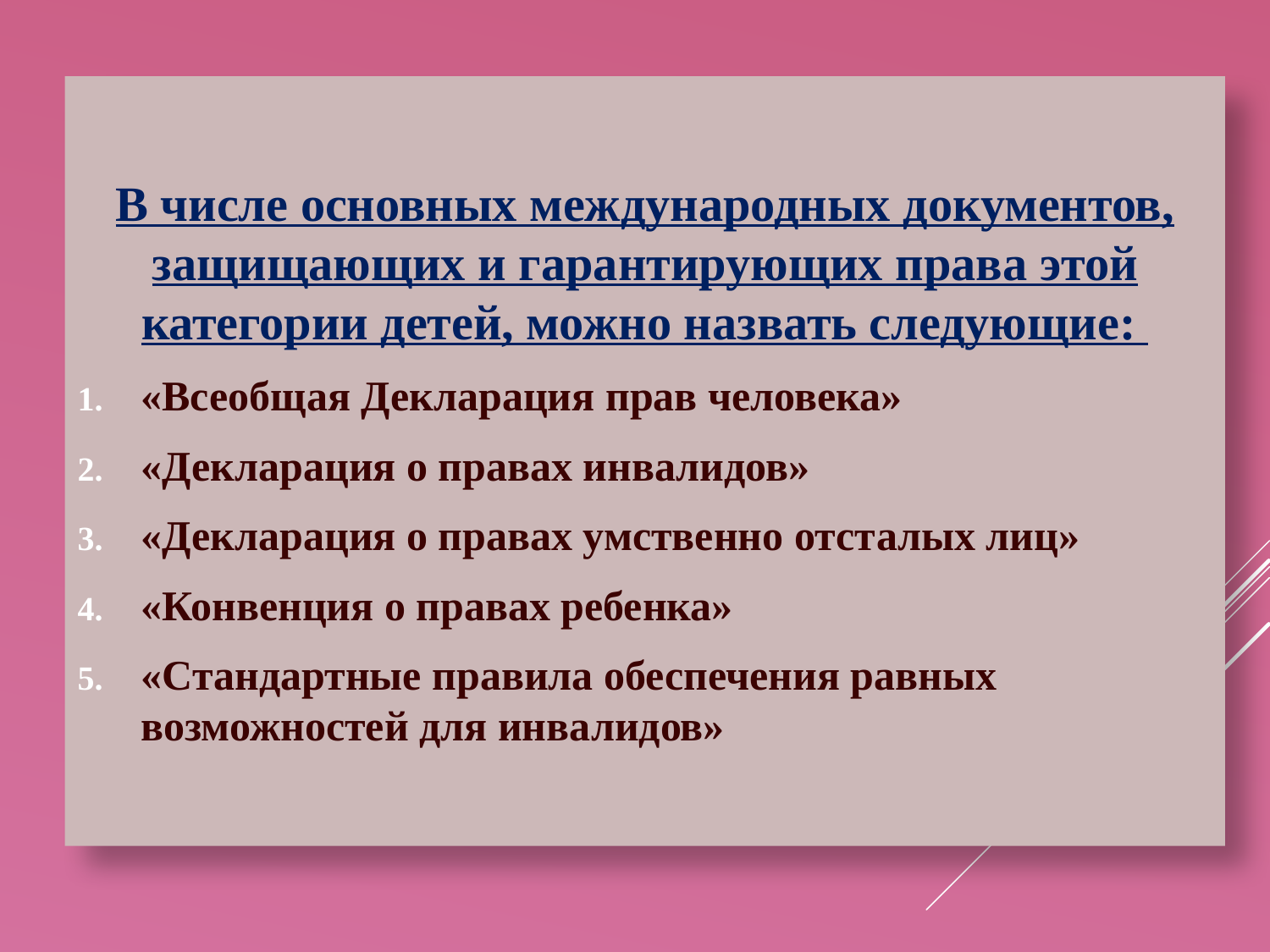

В числе основных международных документов, защищающих и гарантирующих права этой категории детей, можно назвать следующие:
«Всеобщая Декларация прав человека»
«Декларация о правах инвалидов»
«Декларация о правах умственно отсталых лиц»
«Конвенция о правах ребенка»
«Стандартные правила обеспечения равных возможностей для инвалидов»